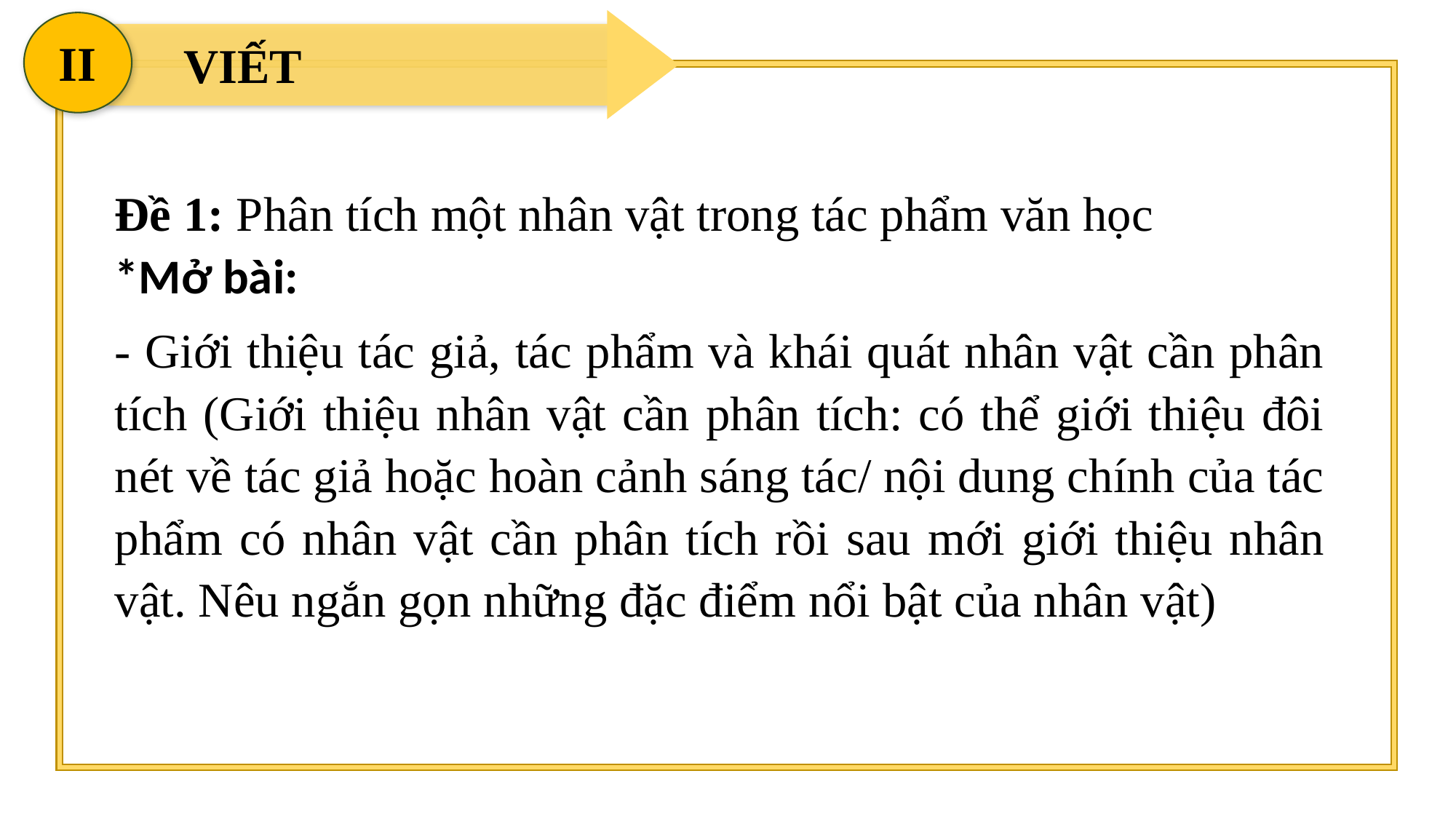

II
VIẾT

Đề 1: Phân tích một nhân vật trong tác phẩm văn học
*Mở bài:
- Giới thiệu tác giả, tác phẩm và khái quát nhân vật cần phân tích (Giới thiệu nhân vật cần phân tích: có thể giới thiệu đôi nét về tác giả hoặc hoàn cảnh sáng tác/ nội dung chính của tác phẩm có nhân vật cần phân tích rồi sau mới giới thiệu nhân vật. Nêu ngắn gọn những đặc điểm nổi bật của nhân vật)